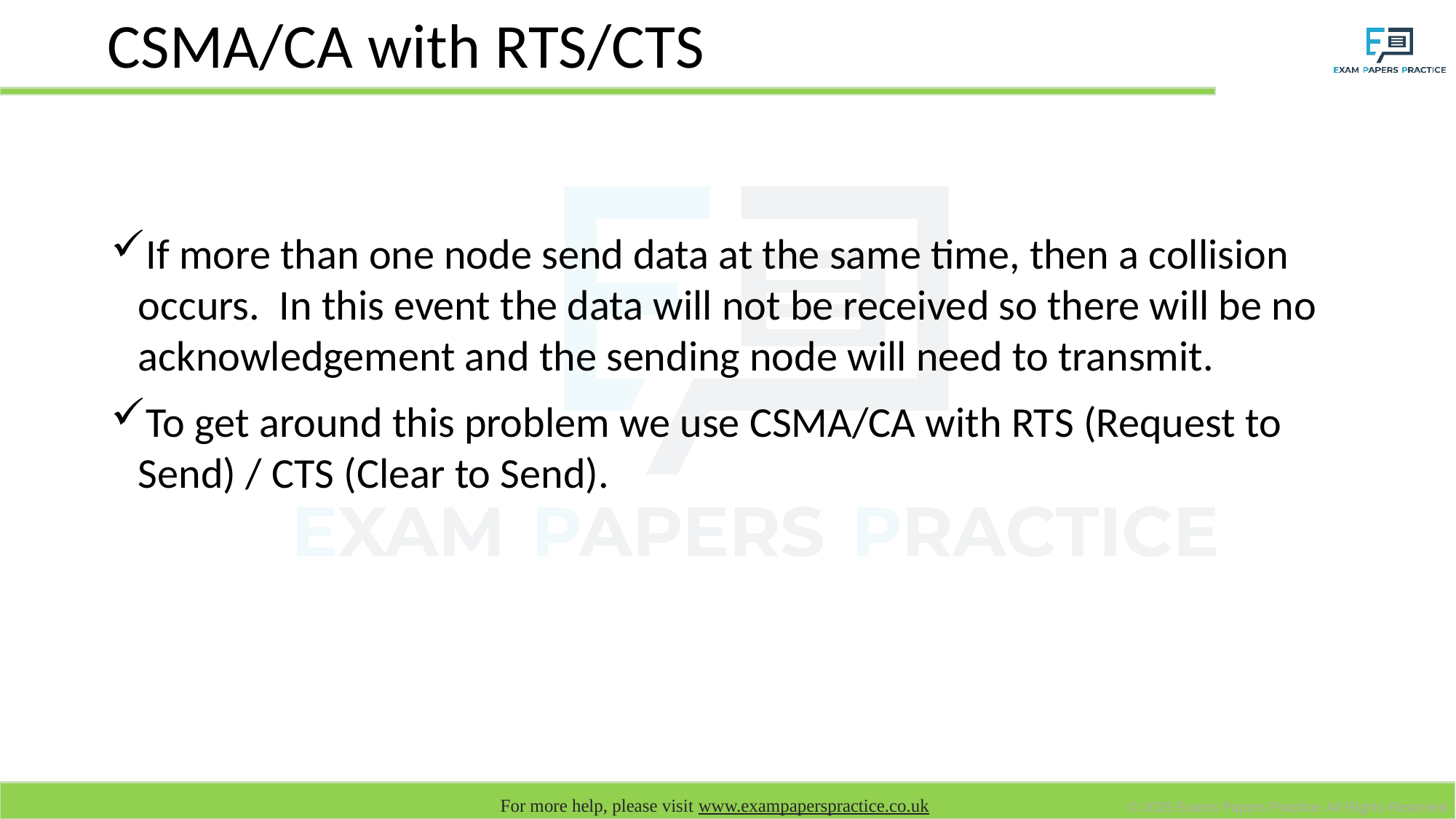

# CSMA/CA with RTS/CTS
If more than one node send data at the same time, then a collision occurs.  In this event the data will not be received so there will be no acknowledgement and the sending node will need to transmit.
To get around this problem we use CSMA/CA with RTS (Request to Send) / CTS (Clear to Send).